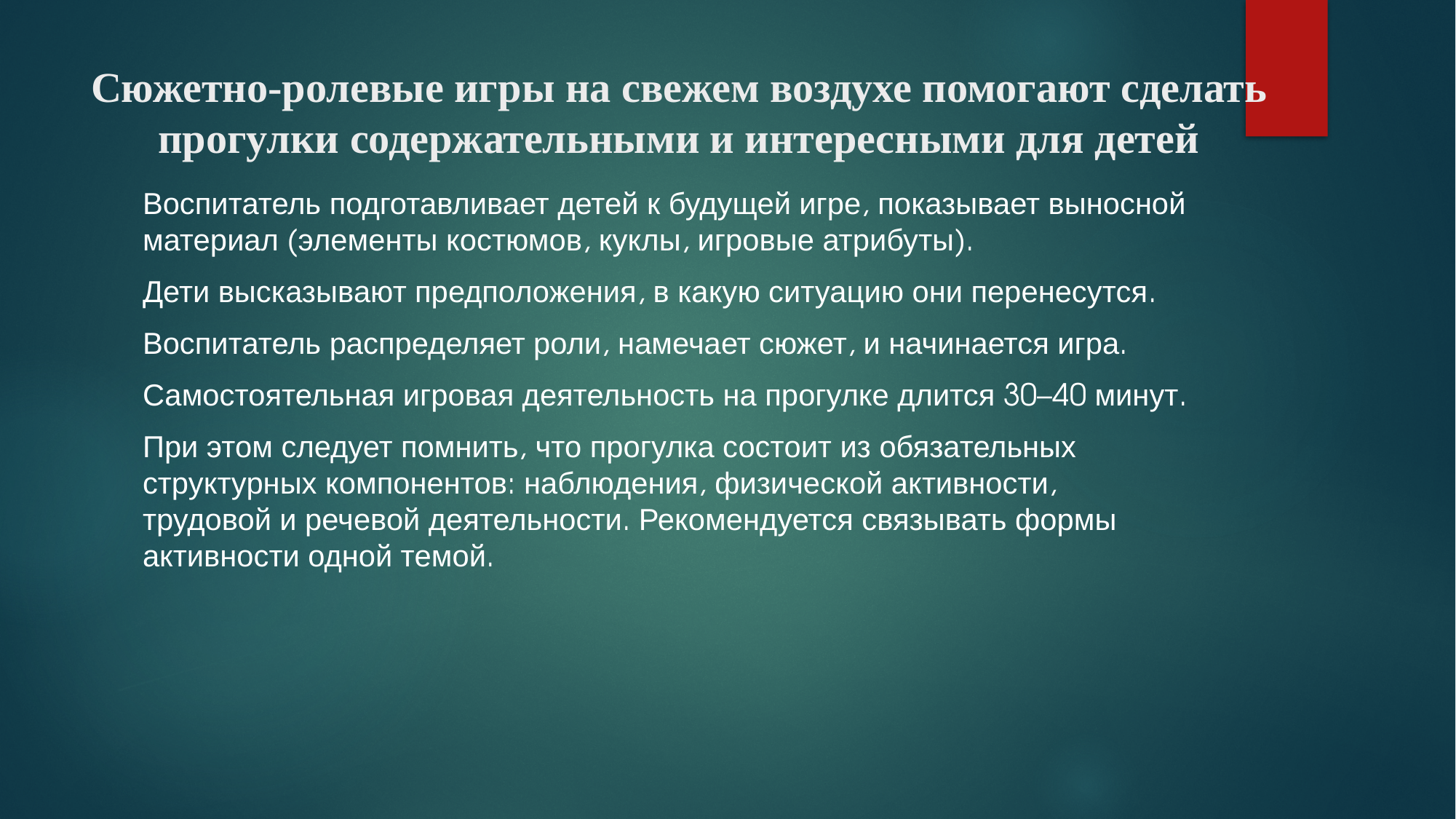

# Сюжетно-ролевые игры на свежем воздухе помогают сделать прогулки содержательными и интересными для детей
Воспитатель подготавливает детей к будущей игре, показывает выносной материал (элементы костюмов, куклы, игровые атрибуты).
Дети высказывают предположения, в какую ситуацию они перенесутся.
Воспитатель распределяет роли, намечает сюжет, и начинается игра.
Самостоятельная игровая деятельность на прогулке длится 30–40 минут.
При этом следует помнить, что прогулка состоит из обязательных структурных компонентов: наблюдения, физической активности, трудовой и речевой деятельности. Рекомендуется связывать формы активности одной темой.